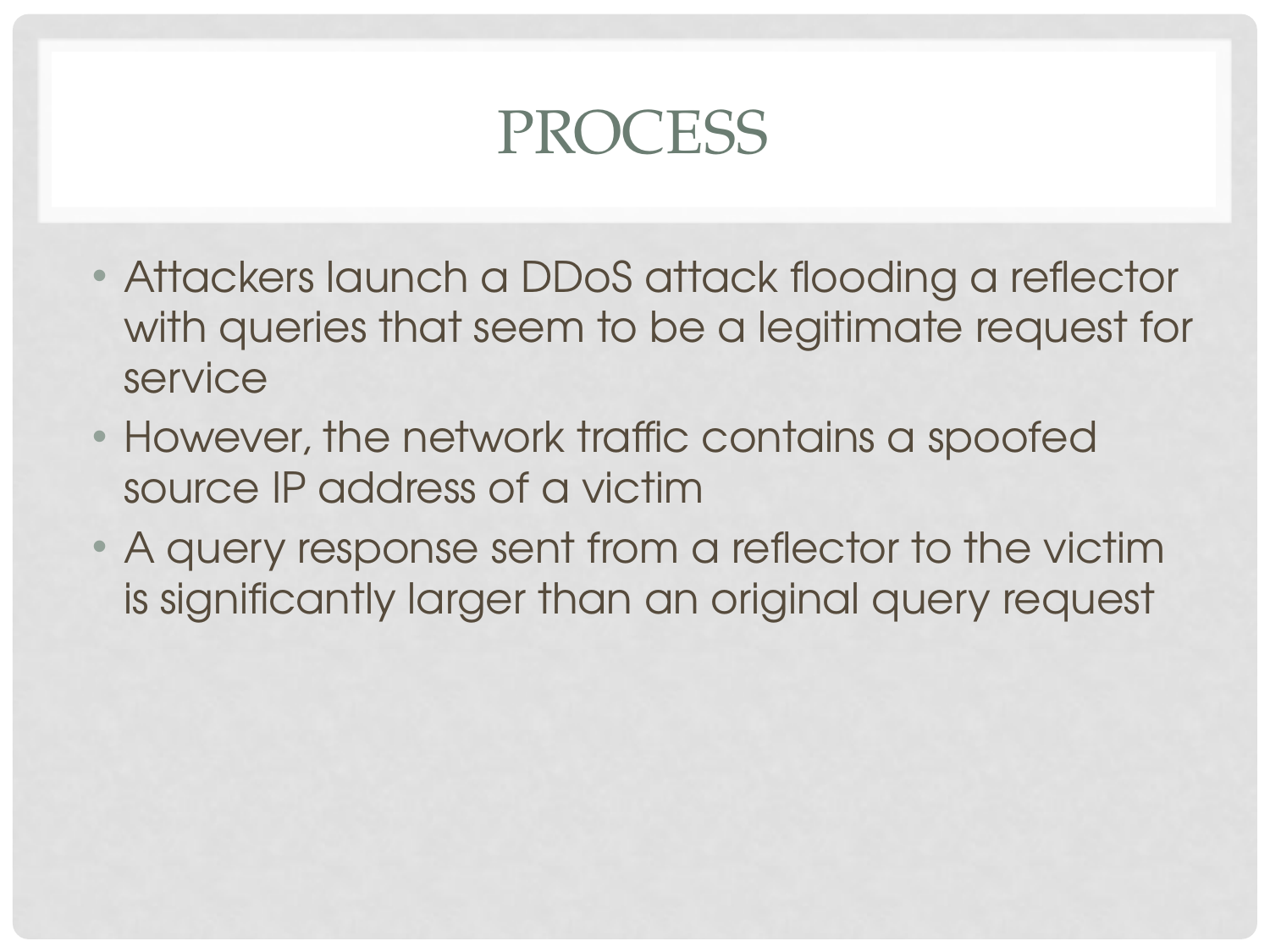

# process
Attackers launch a DDoS attack flooding a reflector with queries that seem to be a legitimate request for service
However, the network traffic contains a spoofed source IP address of a victim
A query response sent from a reflector to the victim is significantly larger than an original query request